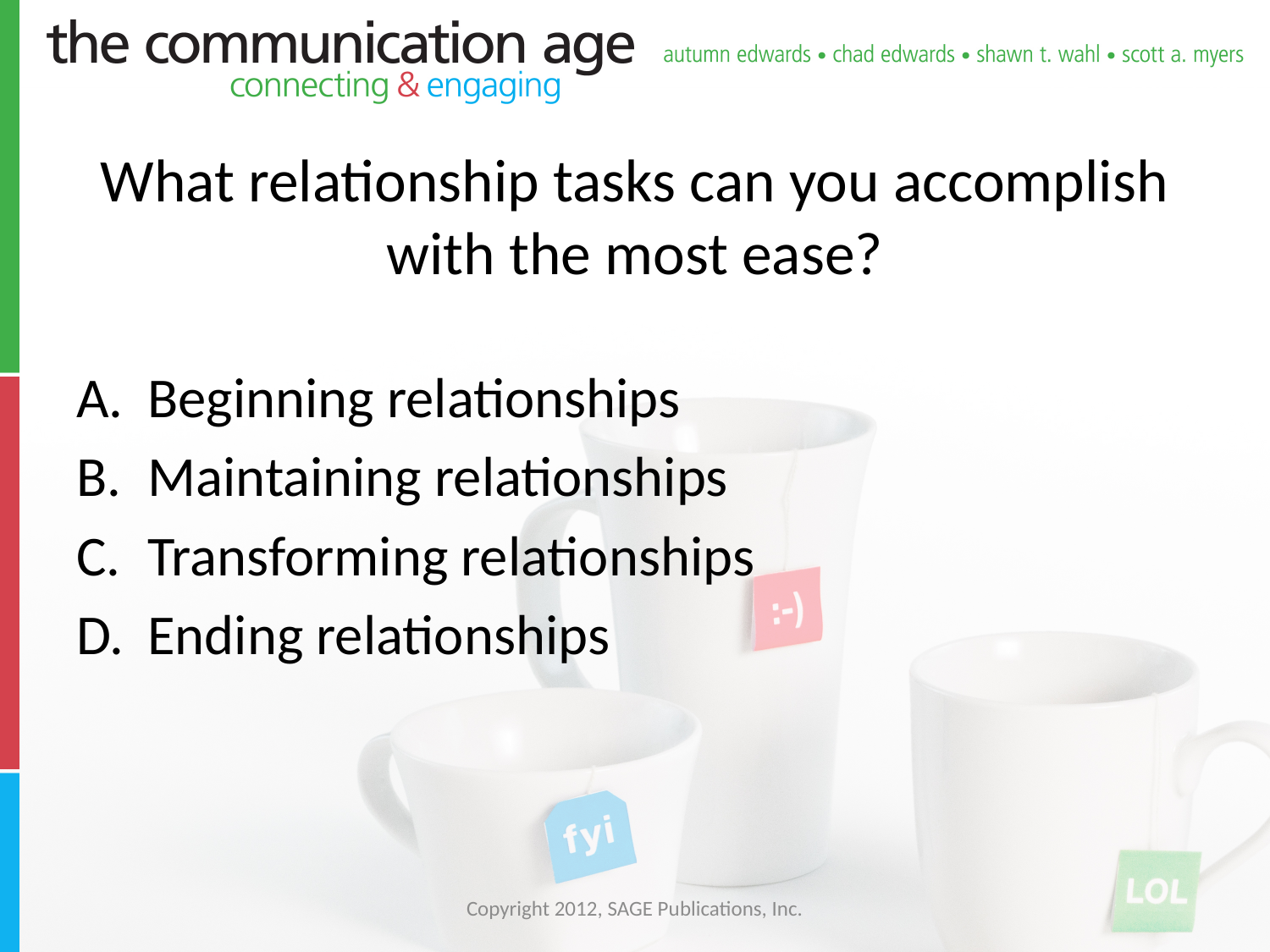

# What relationship tasks can you accomplish with the most ease?
Beginning relationships
Maintaining relationships
Transforming relationships
Ending relationships

Copyright 2012, SAGE Publications, Inc.